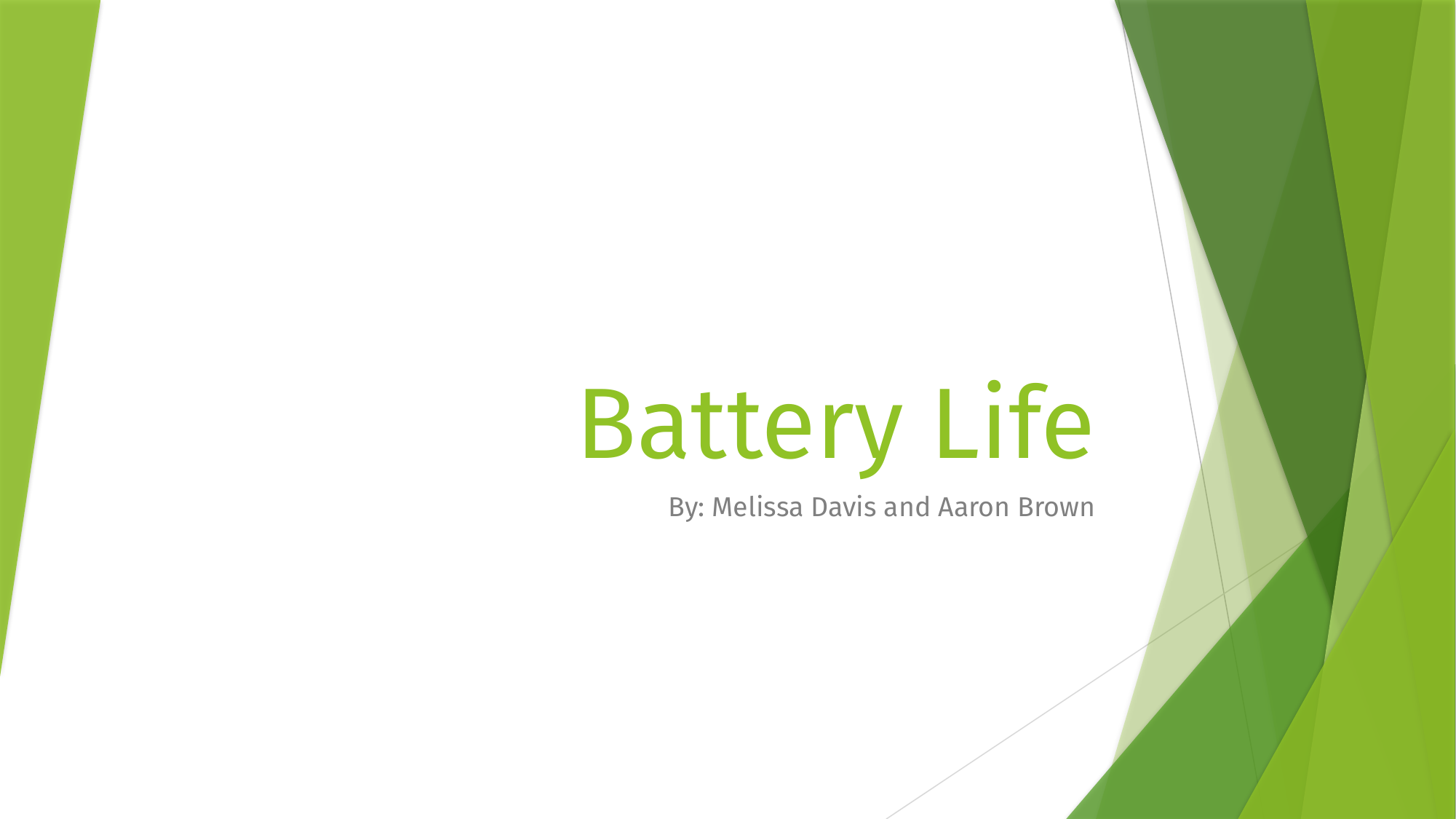

# Battery Life
By: Melissa Davis and Aaron Brown